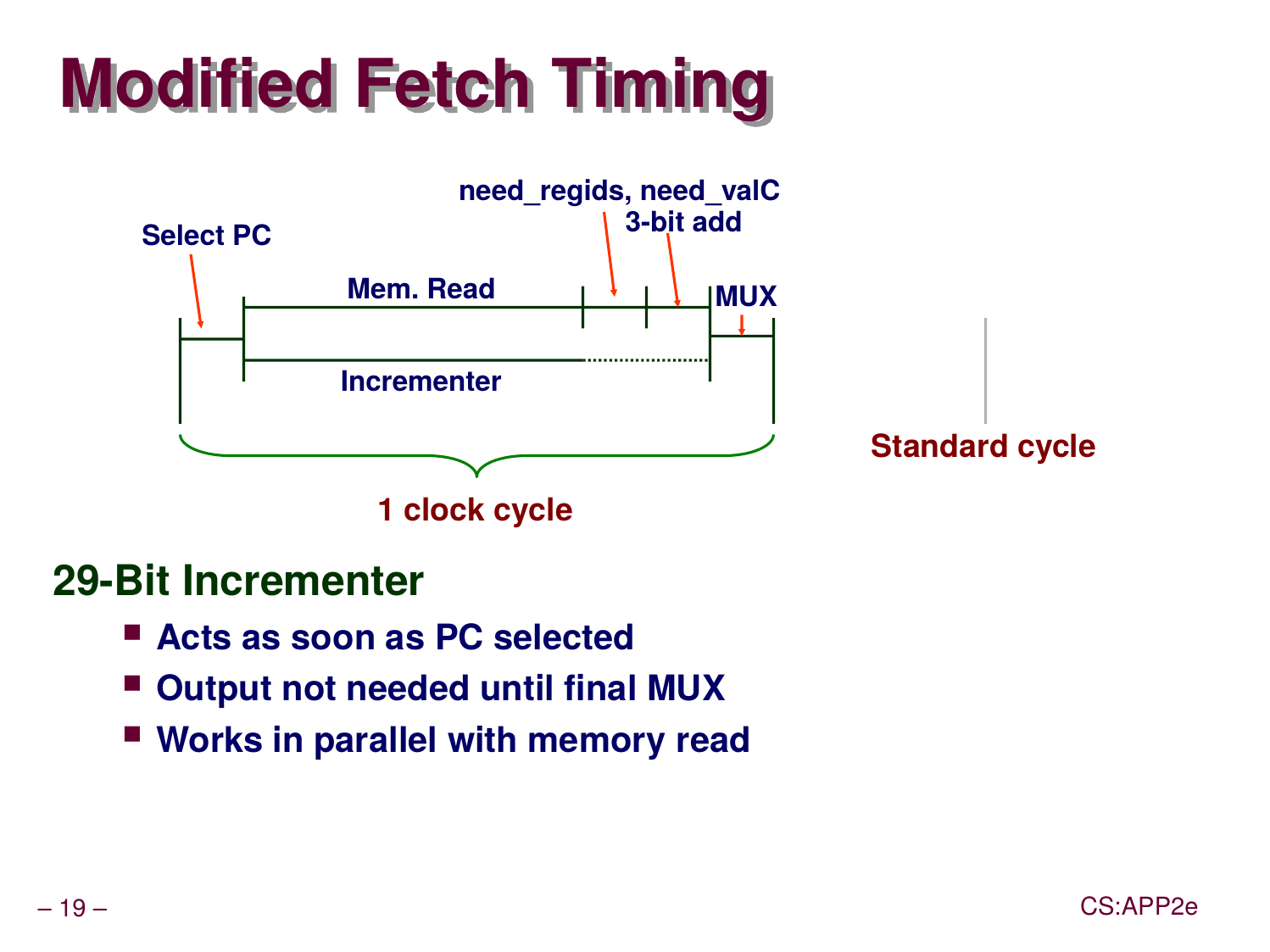

# Modified Fetch Timing

need_regids, need_valC
3-bit add

Select PC

Mem. Read
MUX

Incrementer
Standard cycle
1 clock cycle
29-Bit Incrementer
Acts as soon as PC selected
Output not needed until final MUX
Works in parallel with memory read